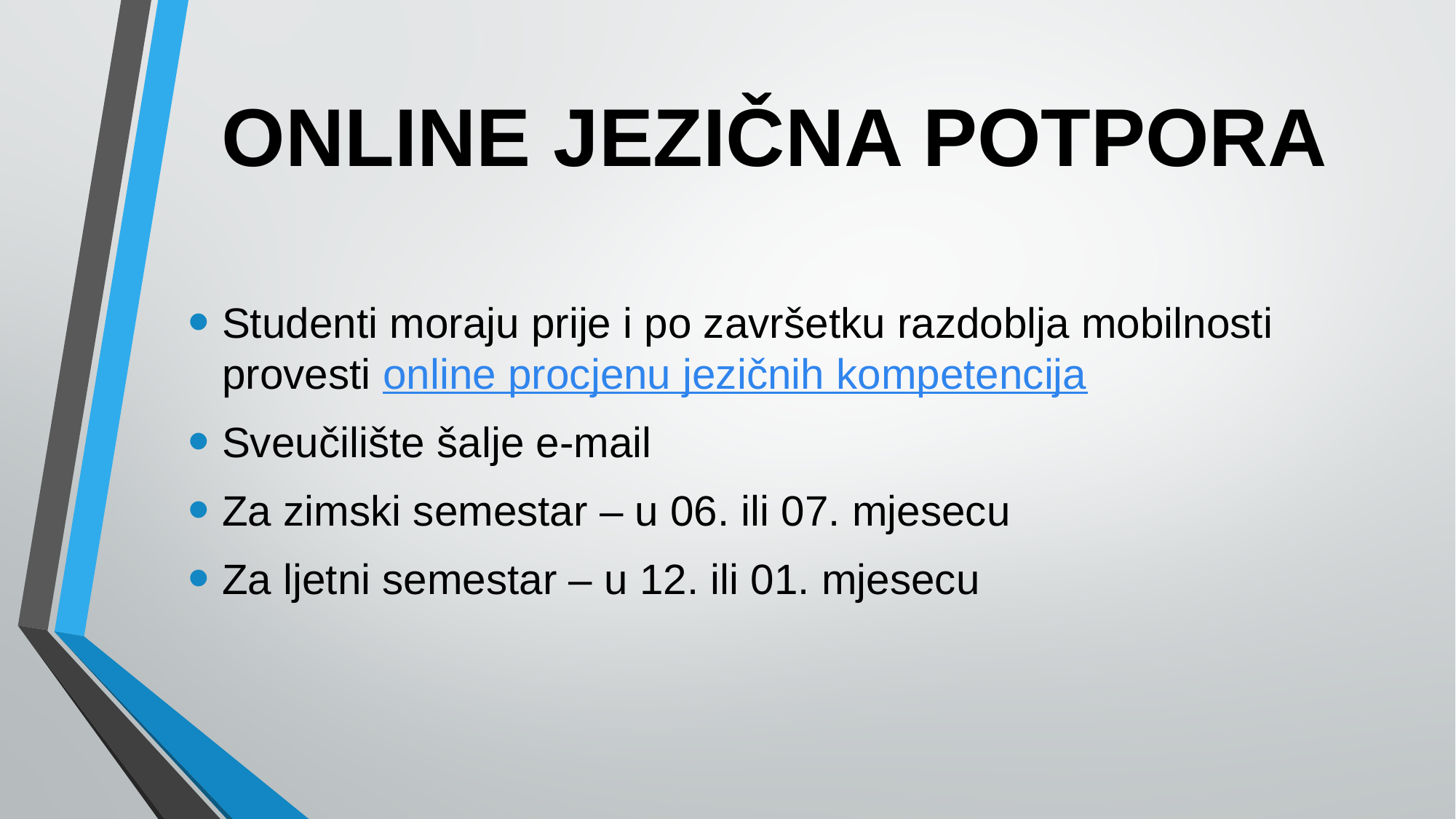

# ONLINE JEZIČNA POTPORA
Studenti moraju prije i po završetku razdoblja mobilnosti provesti online procjenu jezičnih kompetencija
Sveučilište šalje e-mail
Za zimski semestar – u 06. ili 07. mjesecu
Za ljetni semestar – u 12. ili 01. mjesecu